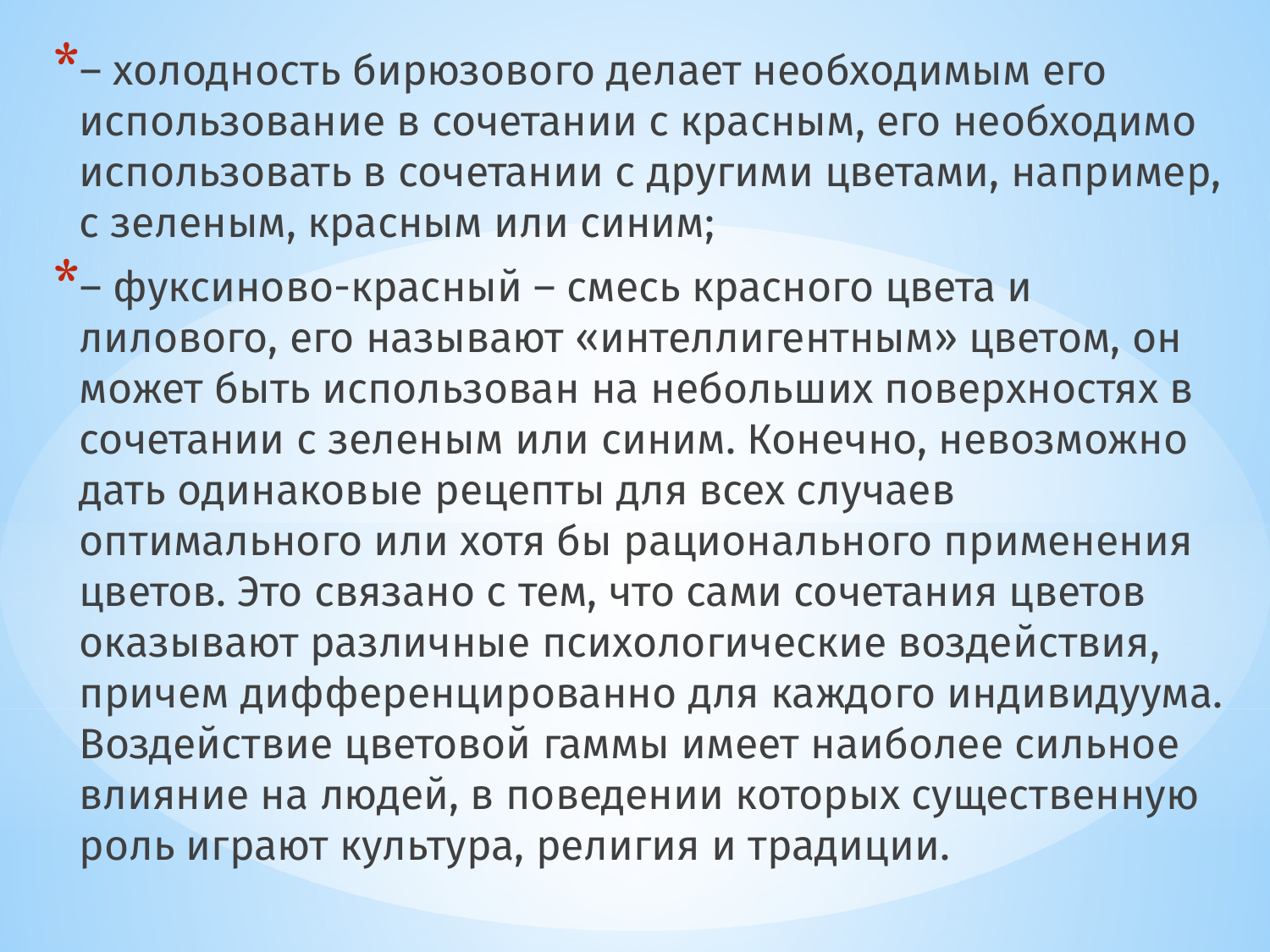

– холодность бирюзового делает необходимым его использование в сочетании с красным, его необходимо использовать в сочетании с другими цветами, например, с зеленым, красным или синим;
– фуксиново-красный – смесь красного цвета и лилового, его называют «интеллигентным» цветом, он может быть использован на небольших поверхностях в сочетании с зеленым или синим. Конечно, невозможно дать одинаковые рецепты для всех случаев оптимального или хотя бы рационального применения цветов. Это связано с тем, что сами сочетания цветов оказывают различные психологические воздействия, причем дифференцированно для каждого индивидуума. Воздействие цветовой гаммы имеет наиболее сильное влияние на людей, в поведении которых существенную роль играют культура, религия и традиции.

#